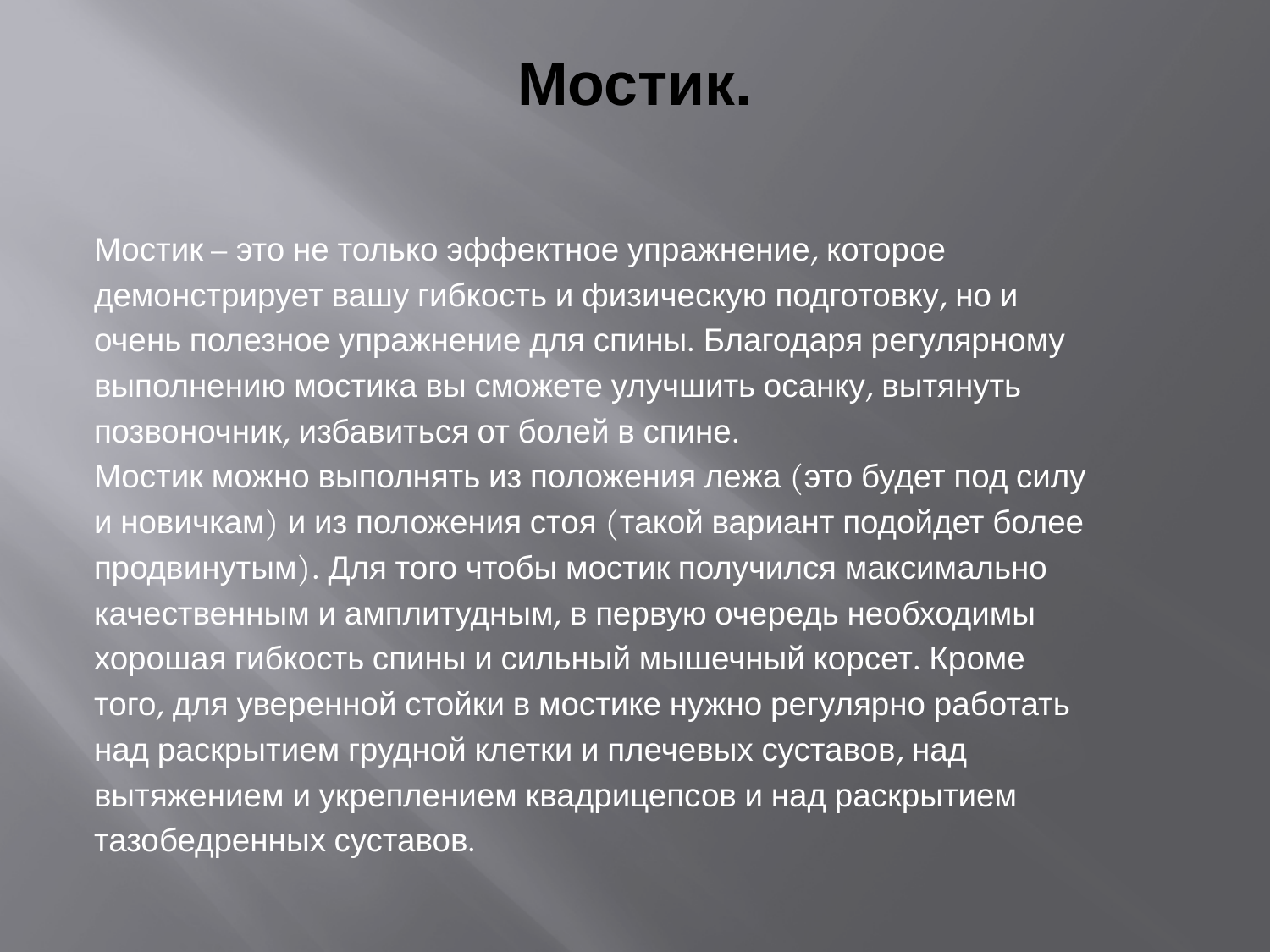

# Мостик.
Мостик – это не только эффектное упражнение, которое
демонстрирует вашу гибкость и физическую подготовку, но и
очень полезное упражнение для спины. Благодаря регулярному
выполнению мостика вы сможете улучшить осанку, вытянуть
позвоночник, избавиться от болей в спине.
Мостик можно выполнять из положения лежа (это будет под силу
и новичкам) и из положения стоя (такой вариант подойдет более
продвинутым). Для того чтобы мостик получился максимально
качественным и амплитудным, в первую очередь необходимы
хорошая гибкость спины и сильный мышечный корсет. Кроме
того, для уверенной стойки в мостике нужно регулярно работать
над раскрытием грудной клетки и плечевых суставов, над
вытяжением и укреплением квадрицепсов и над раскрытием
тазобедренных суставов.